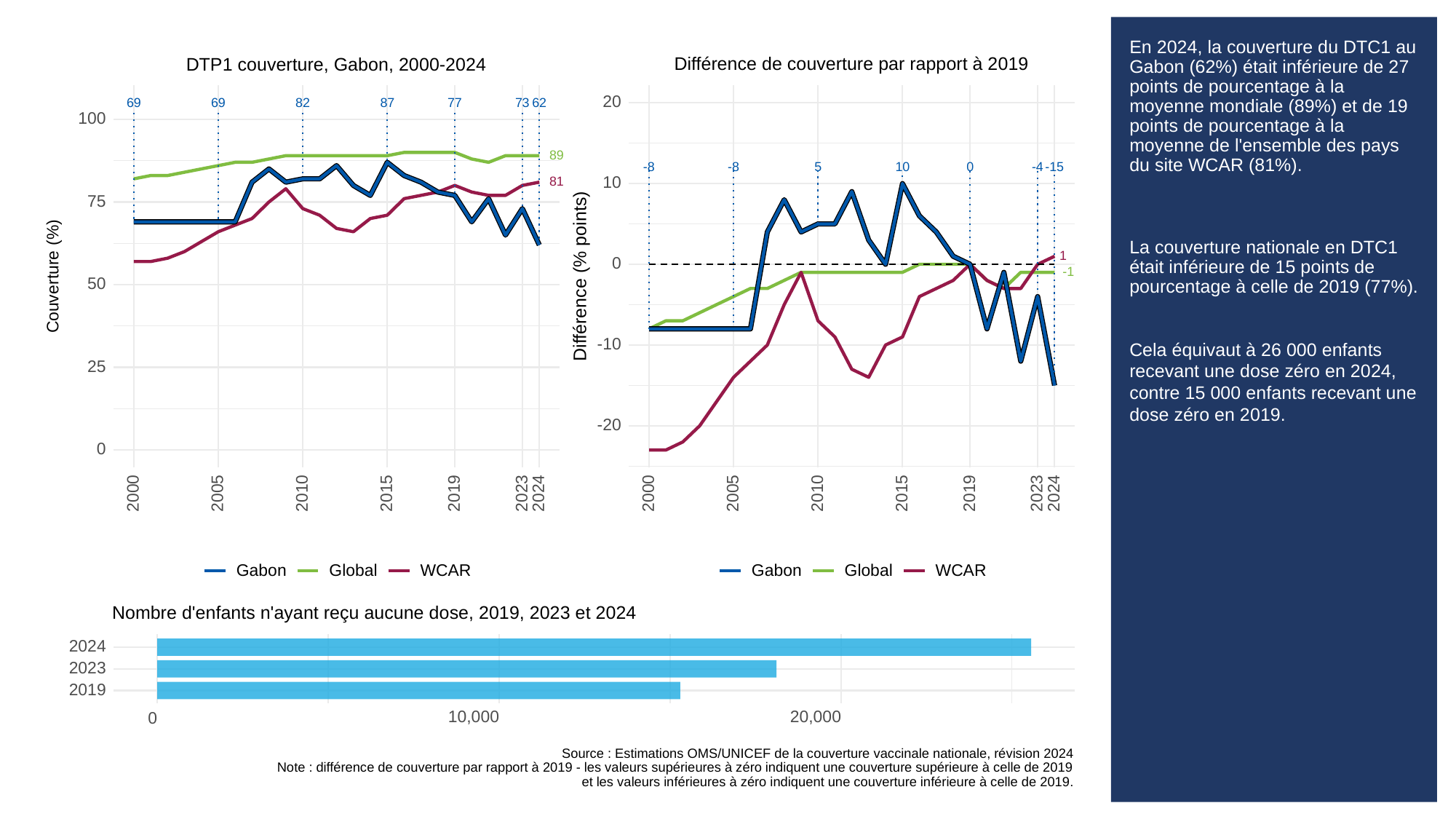

# En 2024, la couverture du DTC1 au Gabon (62%) était inférieure de 27 points de pourcentage à la moyenne mondiale (89%) et de 19 points de pourcentage à la moyenne de l'ensemble des pays du site WCAR (81%).

La couverture nationale en DTC1 était inférieure de 15 points de pourcentage à celle de 2019 (77%).

Cela équivaut à 26 000 enfants recevant une dose zéro en 2024, contre 15 000 enfants recevant une dose zéro en 2019.

Différence de couverture par rapport à 2019
DTP1 couverture, Gabon, 2000-2024

20
73
69
69
82
87
62
77

100

89

-8
-8
10
0
-15
5
-4

10
81

75

1

0

-1
Différence (% points)
Couverture (%)
50

-10

25

-20

0

2023
2023
2000
2005
2010
2015
2019
2024
2000
2005
2010
2015
2019
2024
Gabon
Global
WCAR
Gabon
Global
WCAR

Nombre d'enfants n'ayant reçu aucune dose, 2019, 2023 et 2024

2024

2023

2019

10,000
20,000
0
Source : Estimations OMS/UNICEF de la couverture vaccinale nationale, révision 2024
Note : différence de couverture par rapport à 2019 - les valeurs supérieures à zéro indiquent une couverture supérieure à celle de 2019
et les valeurs inférieures à zéro indiquent une couverture inférieure à celle de 2019.